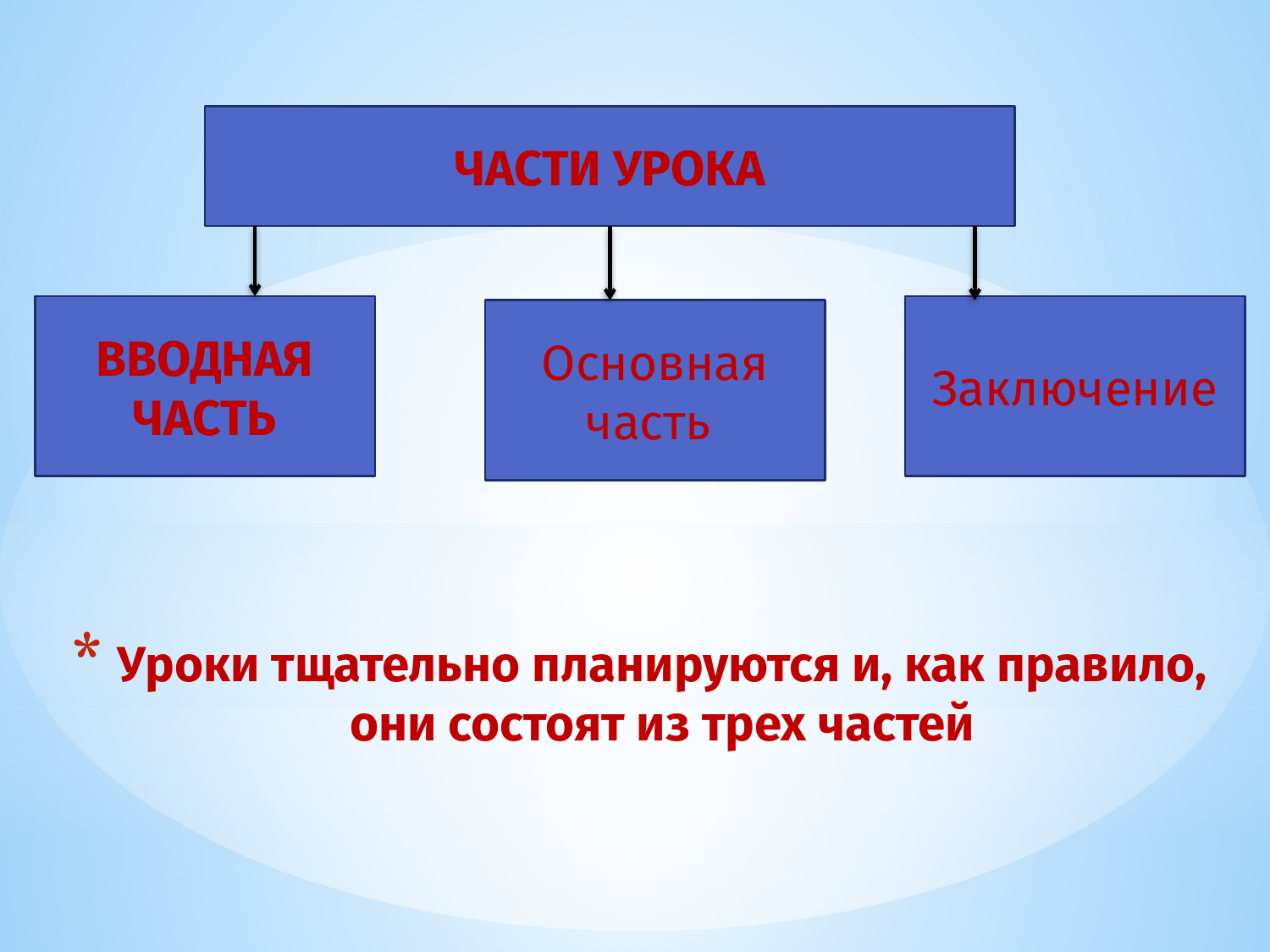

ЧАСТИ УРОКА
ВВОДНАЯ ЧАСТЬ
Заключение
Основная часть
# Уроки тщательно планируются и, как правило, они состоят из трех частей